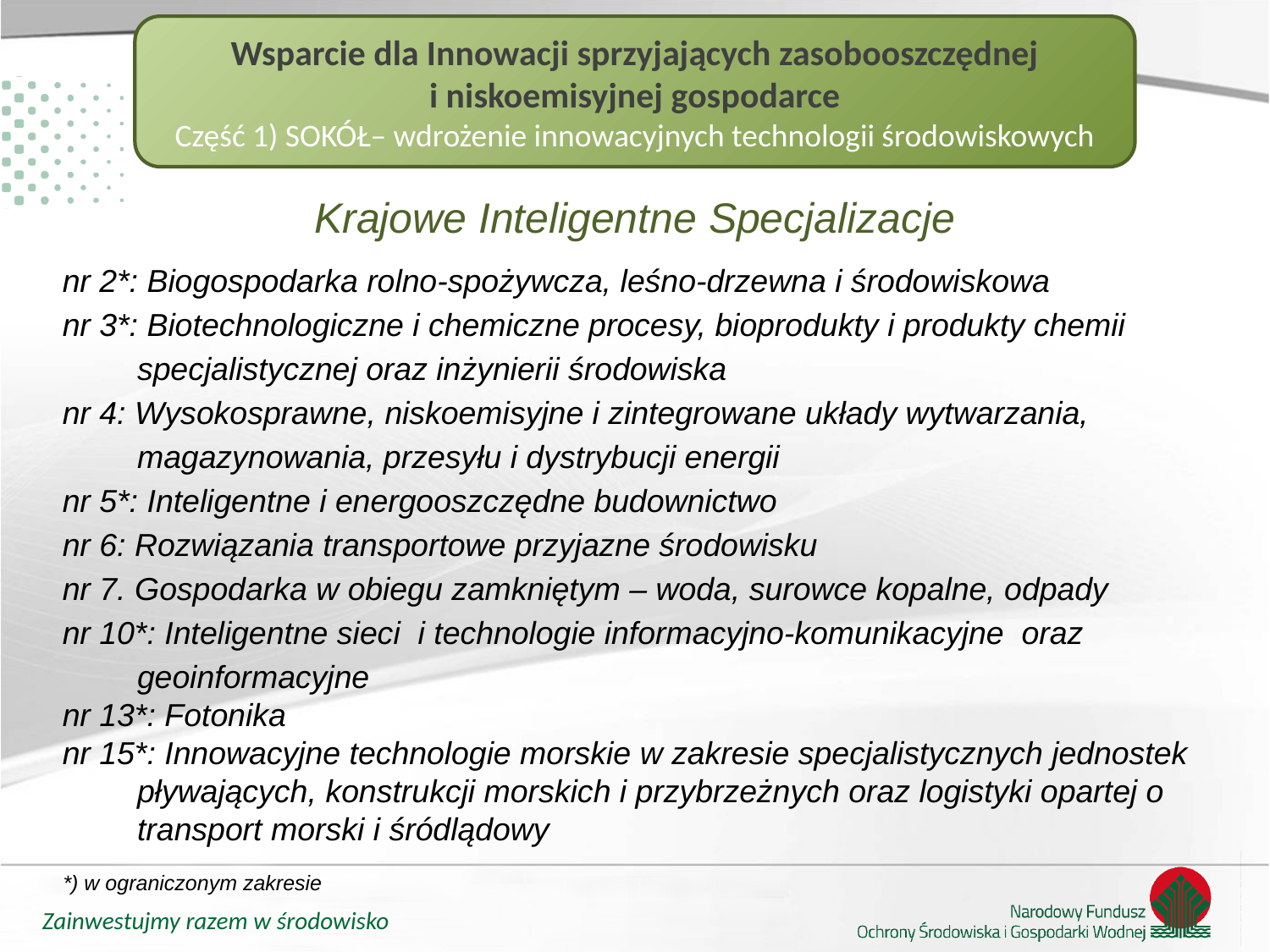

Wsparcie dla Innowacji sprzyjających zasobooszczędnej i niskoemisyjnej gospodarce
Część 1) SOKÓŁ– wdrożenie innowacyjnych technologii środowiskowych

Krajowe Inteligentne Specjalizacje
nr 2*: Biogospodarka rolno-spożywcza, leśno-drzewna i środowiskowa
nr 3*: Biotechnologiczne i chemiczne procesy, bioprodukty i produkty chemii specjalistycznej oraz inżynierii środowiska
nr 4: Wysokosprawne, niskoemisyjne i zintegrowane układy wytwarzania, magazynowania, przesyłu i dystrybucji energii
nr 5*: Inteligentne i energooszczędne budownictwo
nr 6: Rozwiązania transportowe przyjazne środowisku
nr 7. Gospodarka w obiegu zamkniętym – woda, surowce kopalne, odpady
nr 10*: Inteligentne sieci  i technologie informacyjno-komunikacyjne  oraz geoinformacyjne
nr 13*: Fotonika
nr 15*: Innowacyjne technologie morskie w zakresie specjalistycznych jednostek pływających, konstrukcji morskich i przybrzeżnych oraz logistyki opartej o transport morski i śródlądowy
*) w ograniczonym zakresie